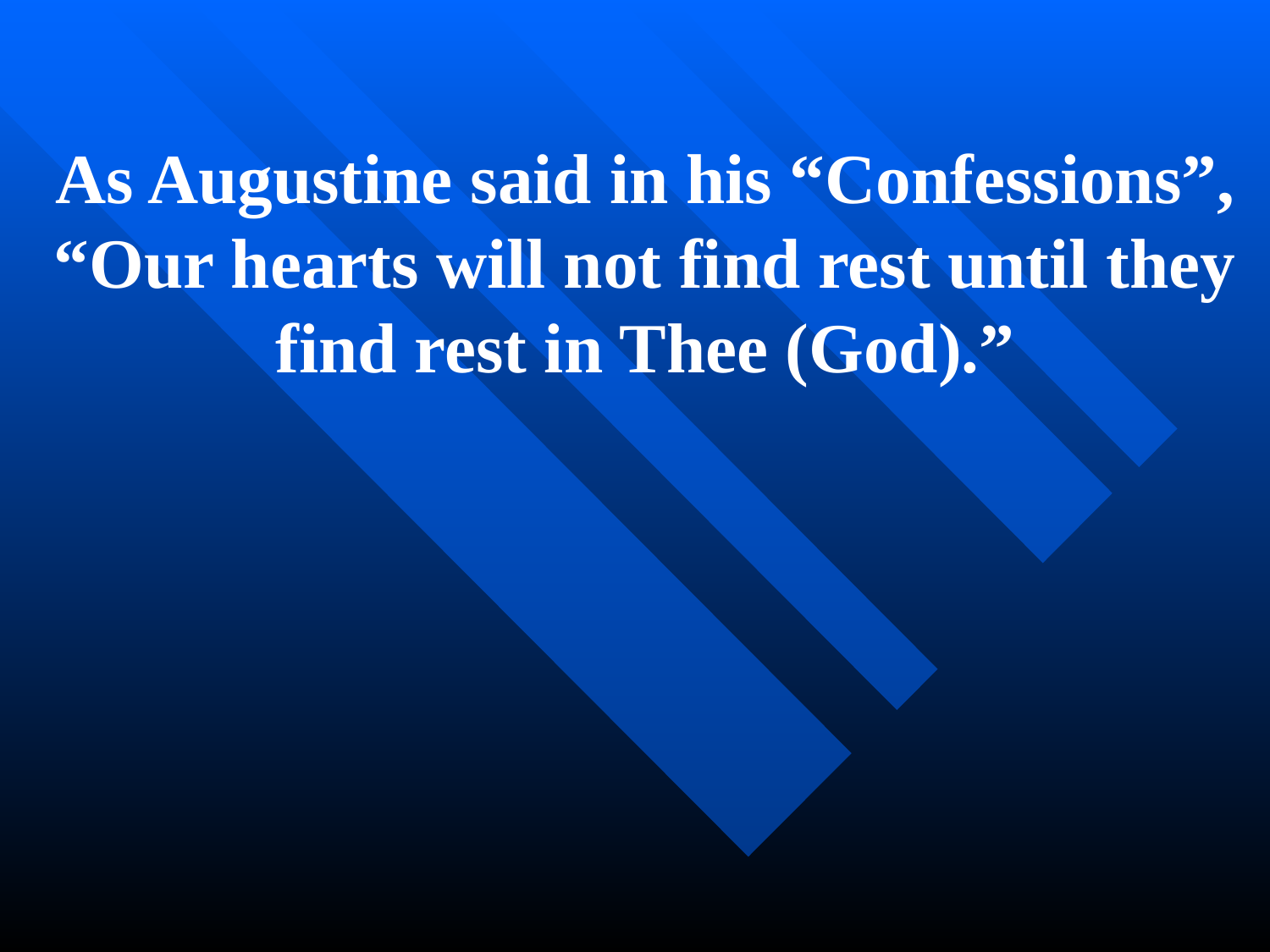

As Augustine said in his “Confessions”, “Our hearts will not find rest until they find rest in Thee (God).”